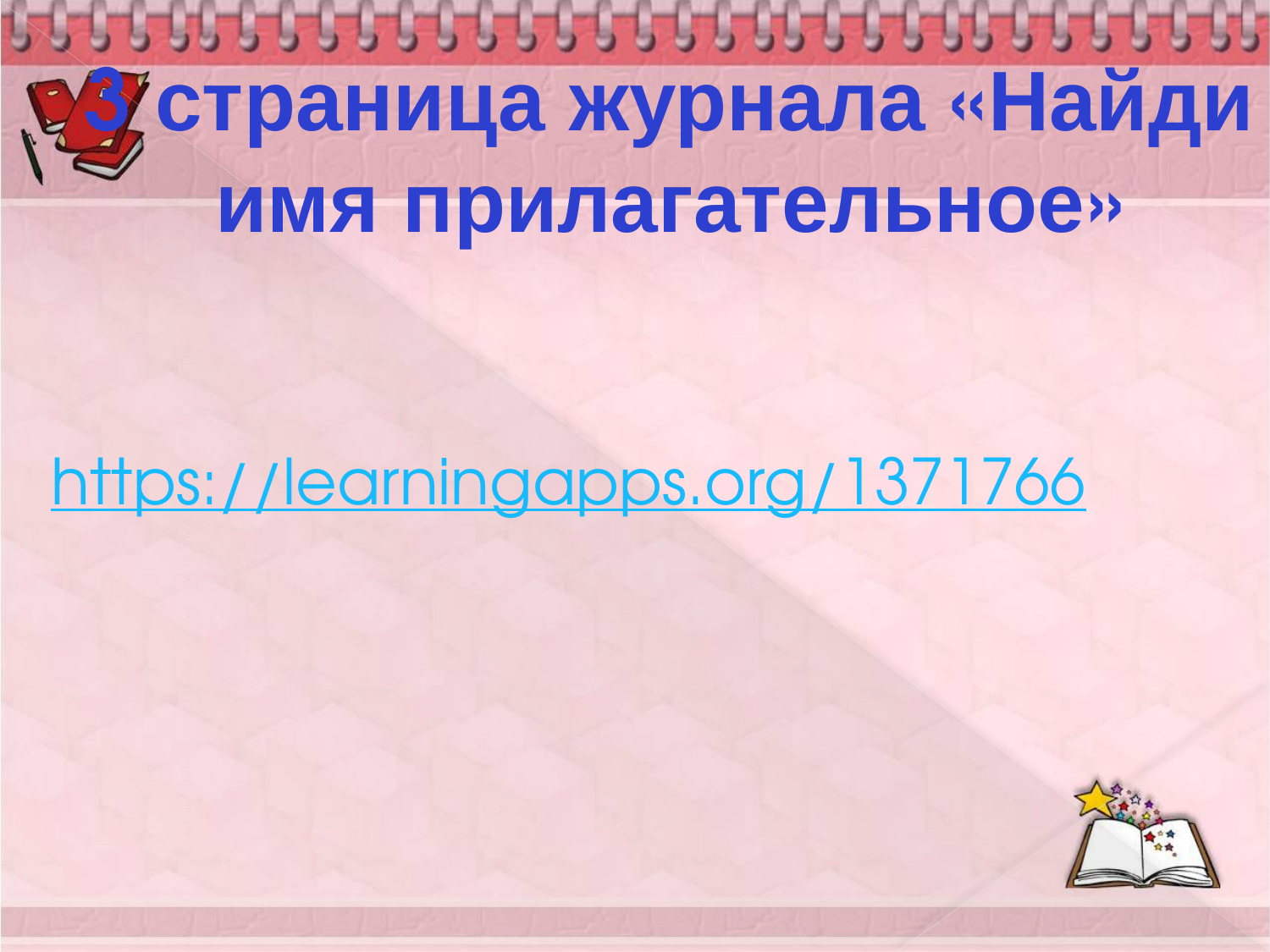

#
3 страница журнала «Найди имя прилагательное»

https://learningapps.org/1371766